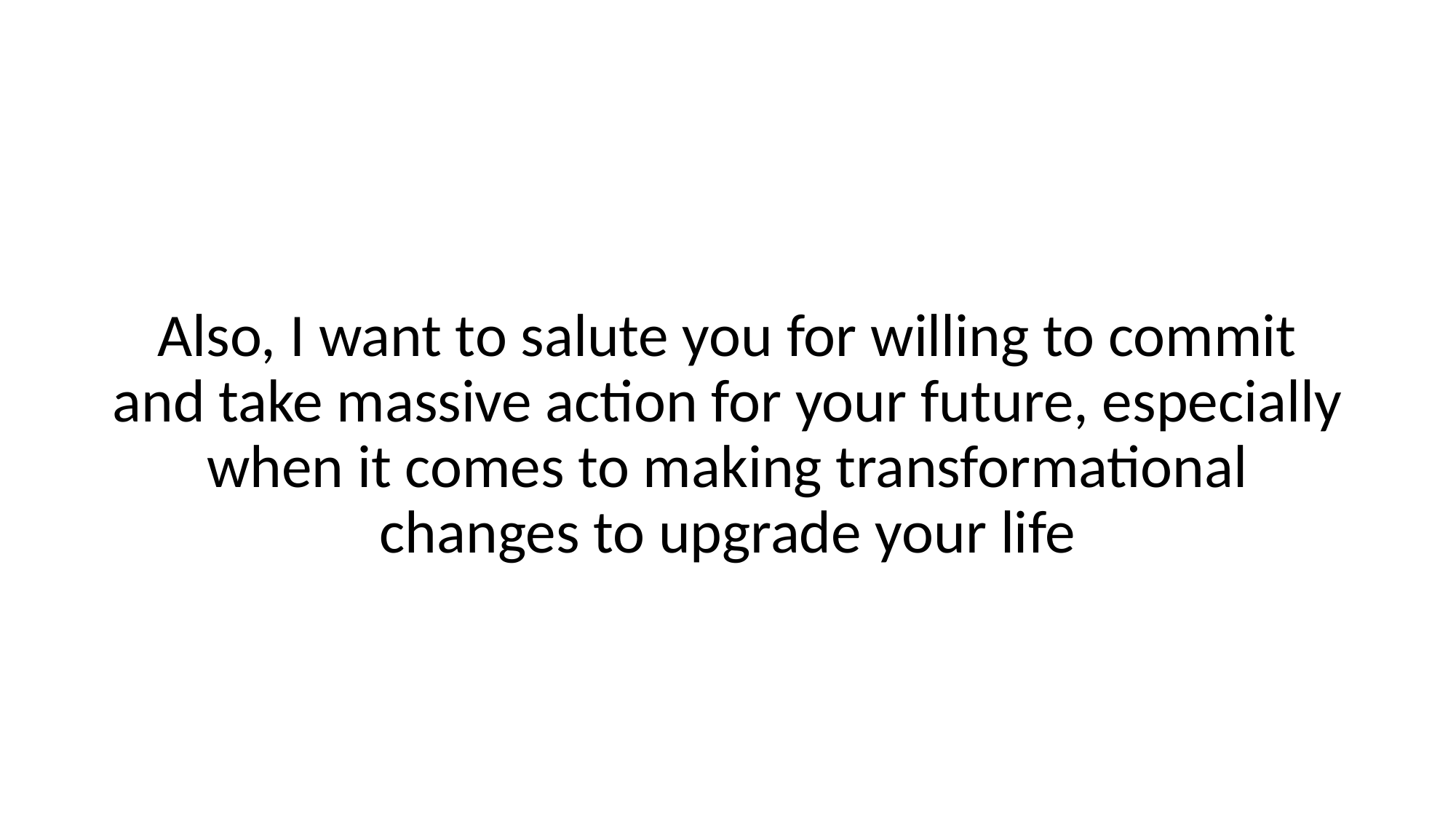

Also, I want to salute you for willing to commit and take massive action for your future, especially when it comes to making transformational changes to upgrade your life